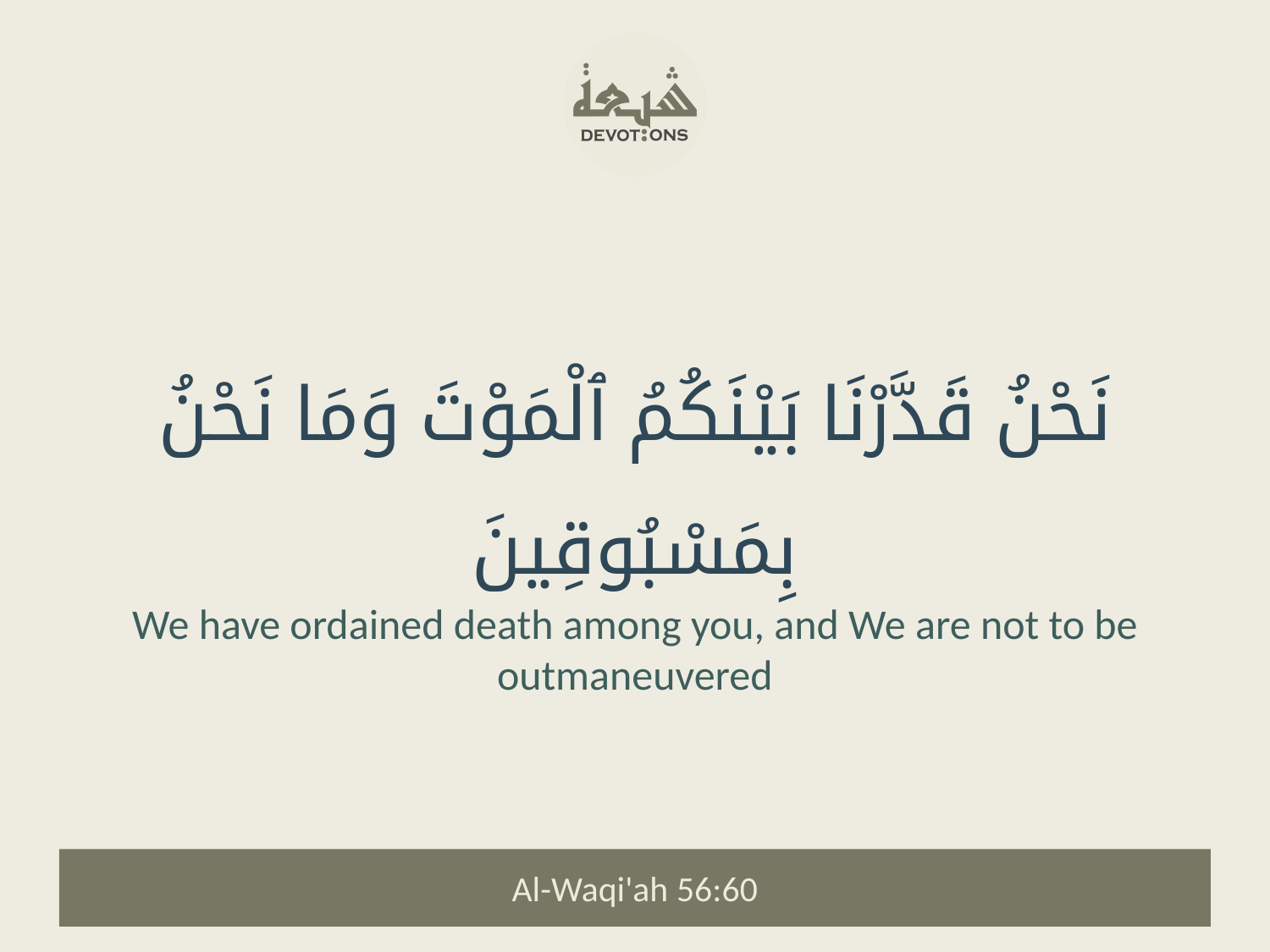

نَحْنُ قَدَّرْنَا بَيْنَكُمُ ٱلْمَوْتَ وَمَا نَحْنُ بِمَسْبُوقِينَ
We have ordained death among you, and We are not to be outmaneuvered
Al-Waqi'ah 56:60